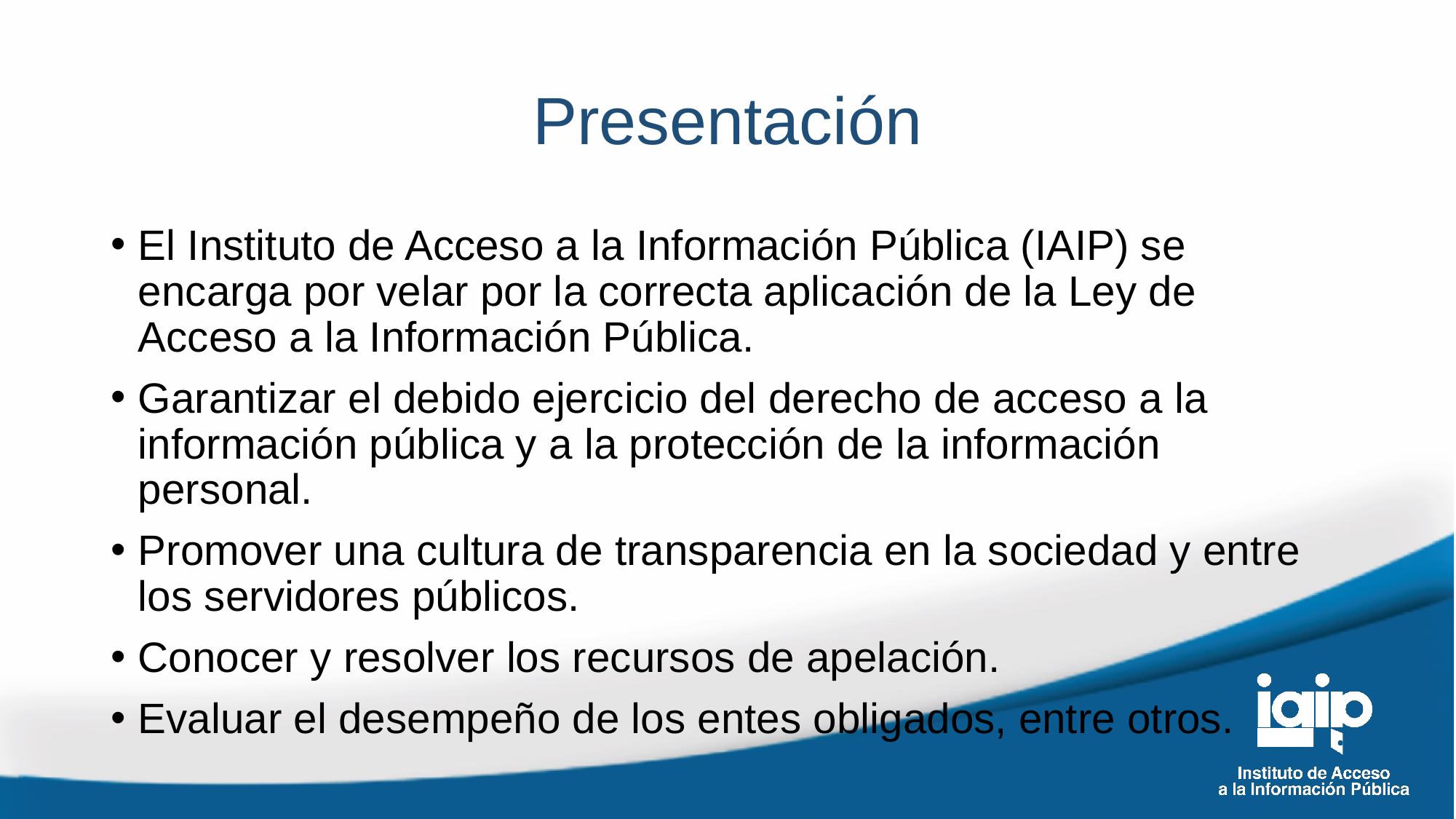

# Presentación
El Instituto de Acceso a la Información Pública (IAIP) se encarga por velar por la correcta aplicación de la Ley de Acceso a la Información Pública.
Garantizar el debido ejercicio del derecho de acceso a la información pública y a la protección de la información personal.
Promover una cultura de transparencia en la sociedad y entre los servidores públicos.
Conocer y resolver los recursos de apelación.
Evaluar el desempeño de los entes obligados, entre otros.